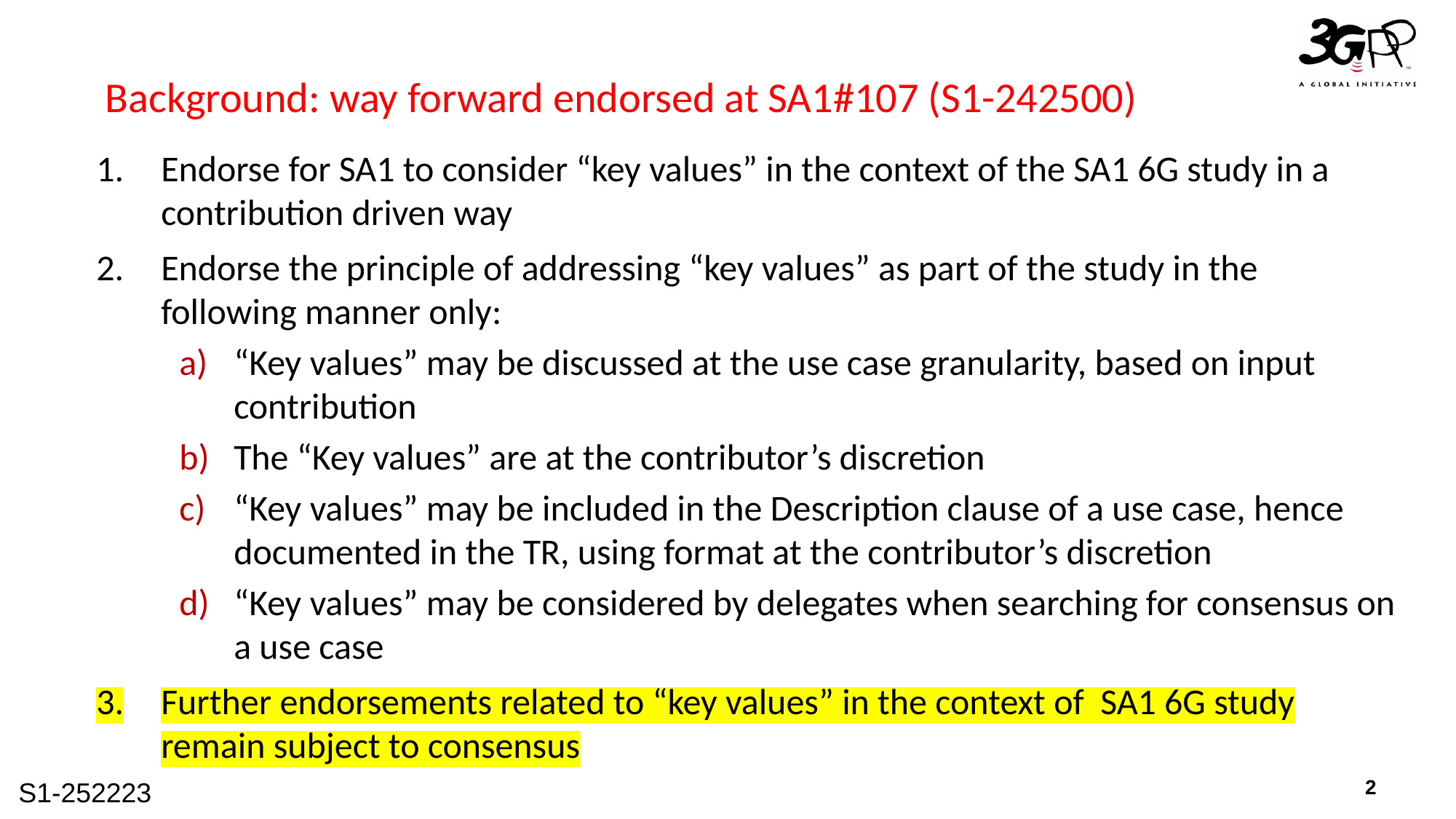

# Background: way forward endorsed at SA1#107 (S1-242500)
Endorse for SA1 to consider “key values” in the context of the SA1 6G study in a contribution driven way
Endorse the principle of addressing “key values” as part of the study in the following manner only:
“Key values” may be discussed at the use case granularity, based on input contribution
The “Key values” are at the contributor’s discretion
“Key values” may be included in the Description clause of a use case, hence documented in the TR, using format at the contributor’s discretion
“Key values” may be considered by delegates when searching for consensus on a use case
Further endorsements related to “key values” in the context of  SA1 6G study remain subject to consensus